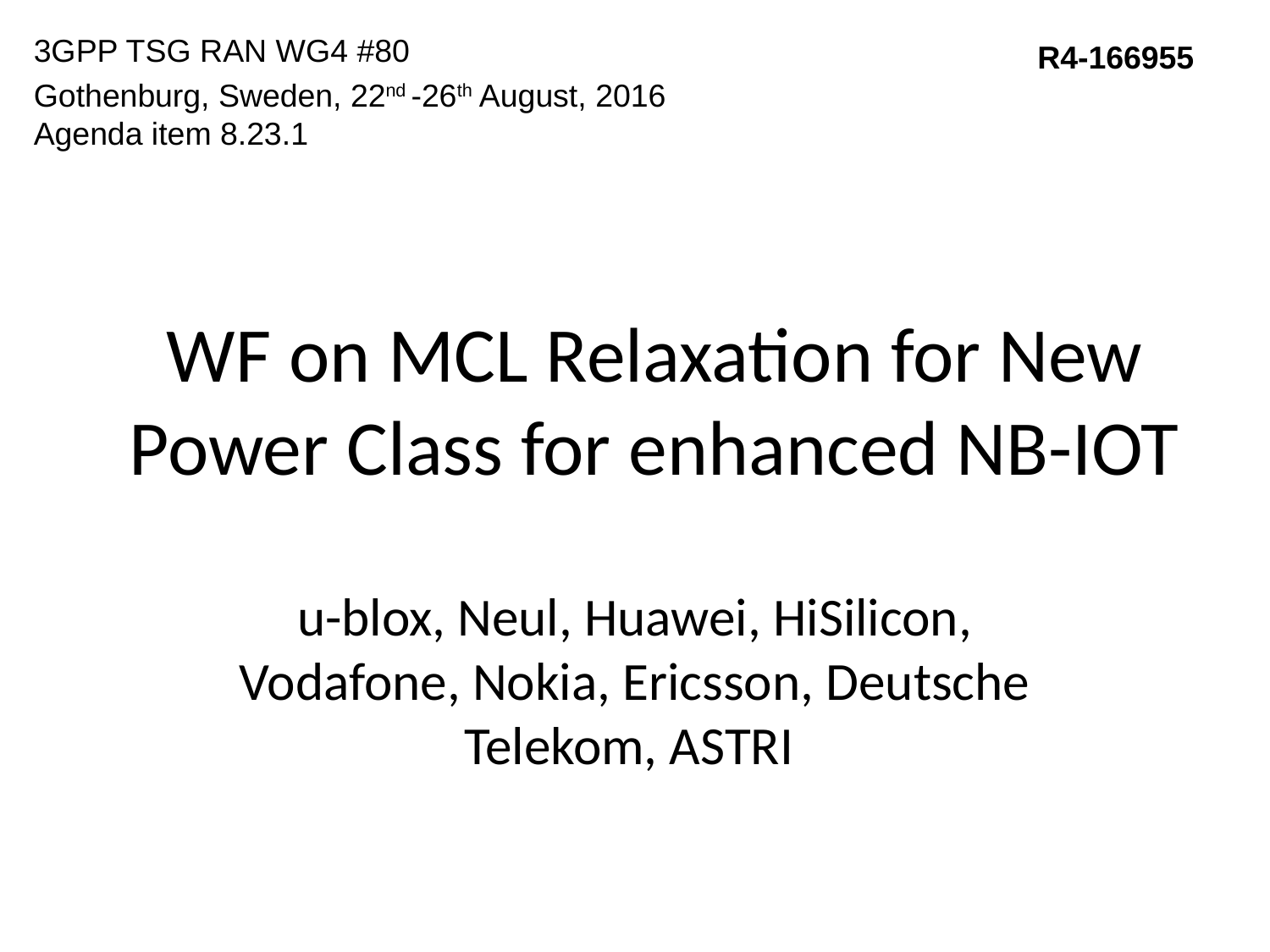

3GPP TSG RAN WG4 #80
Gothenburg, Sweden, 22nd -26th August, 2016
Agenda item 8.23.1
R4-166955
# WF on MCL Relaxation for New Power Class for enhanced NB-IOT
u-blox, Neul, Huawei, HiSilicon, Vodafone, Nokia, Ericsson, Deutsche Telekom, ASTRI